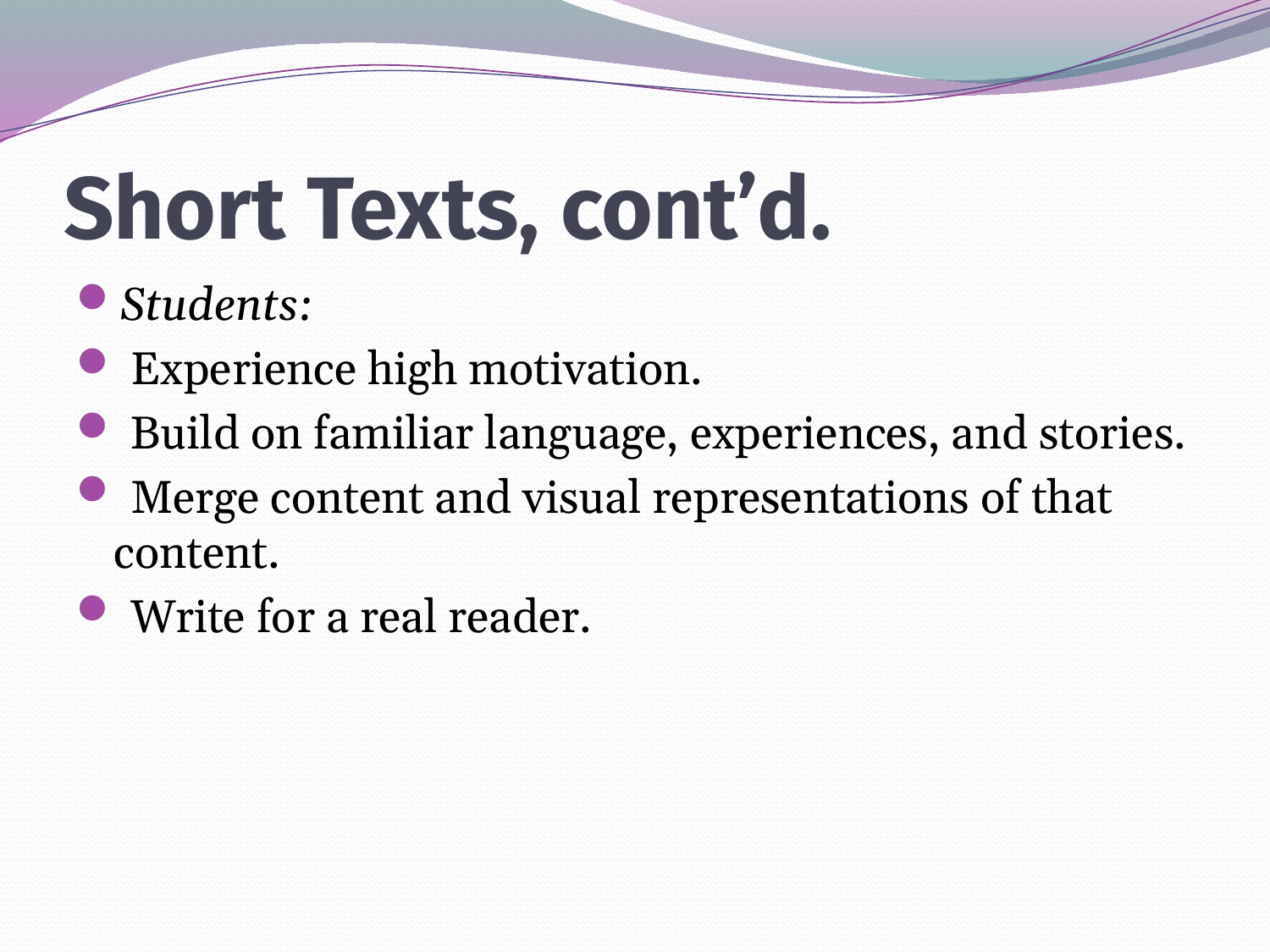

# Short Texts, cont’d.
Students:
 Experience high motivation.
 Build on familiar language, experiences, and stories.
 Merge content and visual representations of that content.
 Write for a real reader.